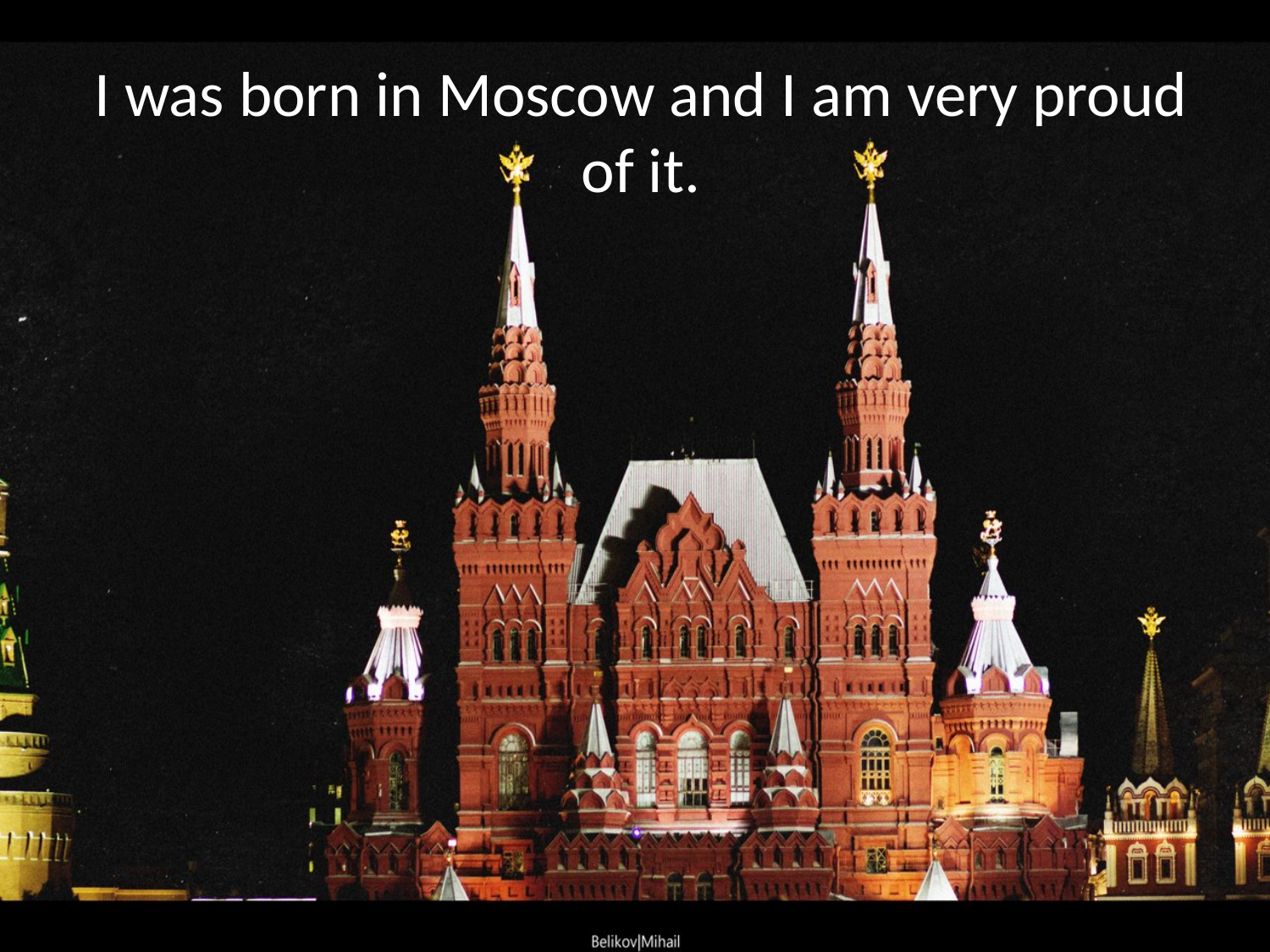

# I was born in Moscow and I am very proud of it.